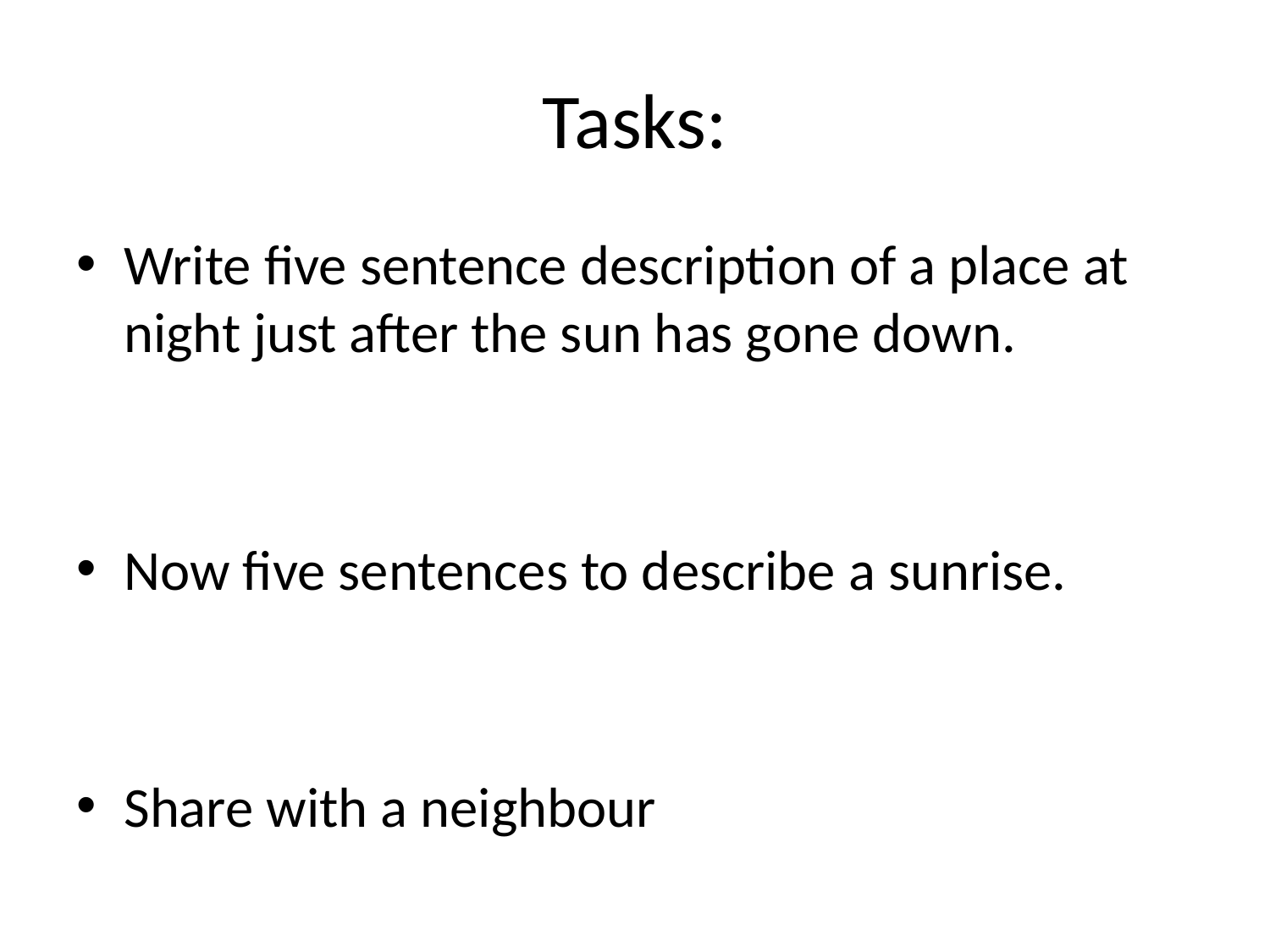

# Tasks:
Write five sentence description of a place at night just after the sun has gone down.

Now five sentences to describe a sunrise.

Share with a neighbour